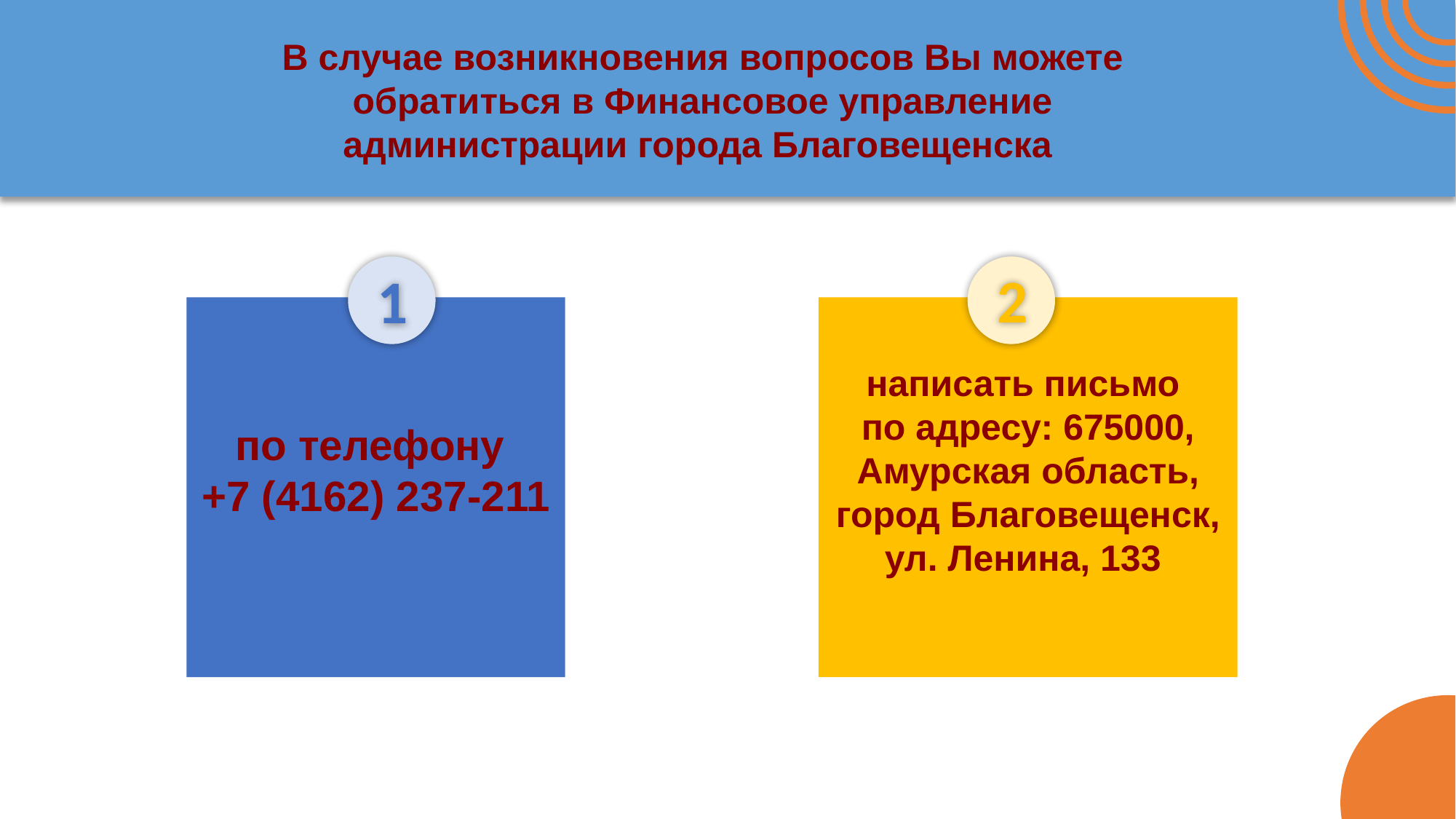

В случае возникновения вопросов Вы можете обратиться в Финансовое управление администрации города Благовещенска

2
1
по телефону
+7 (4162) 237-211

написать письмо
по адресу: 675000, Амурская область,
город Благовещенск, ул. Ленина, 133